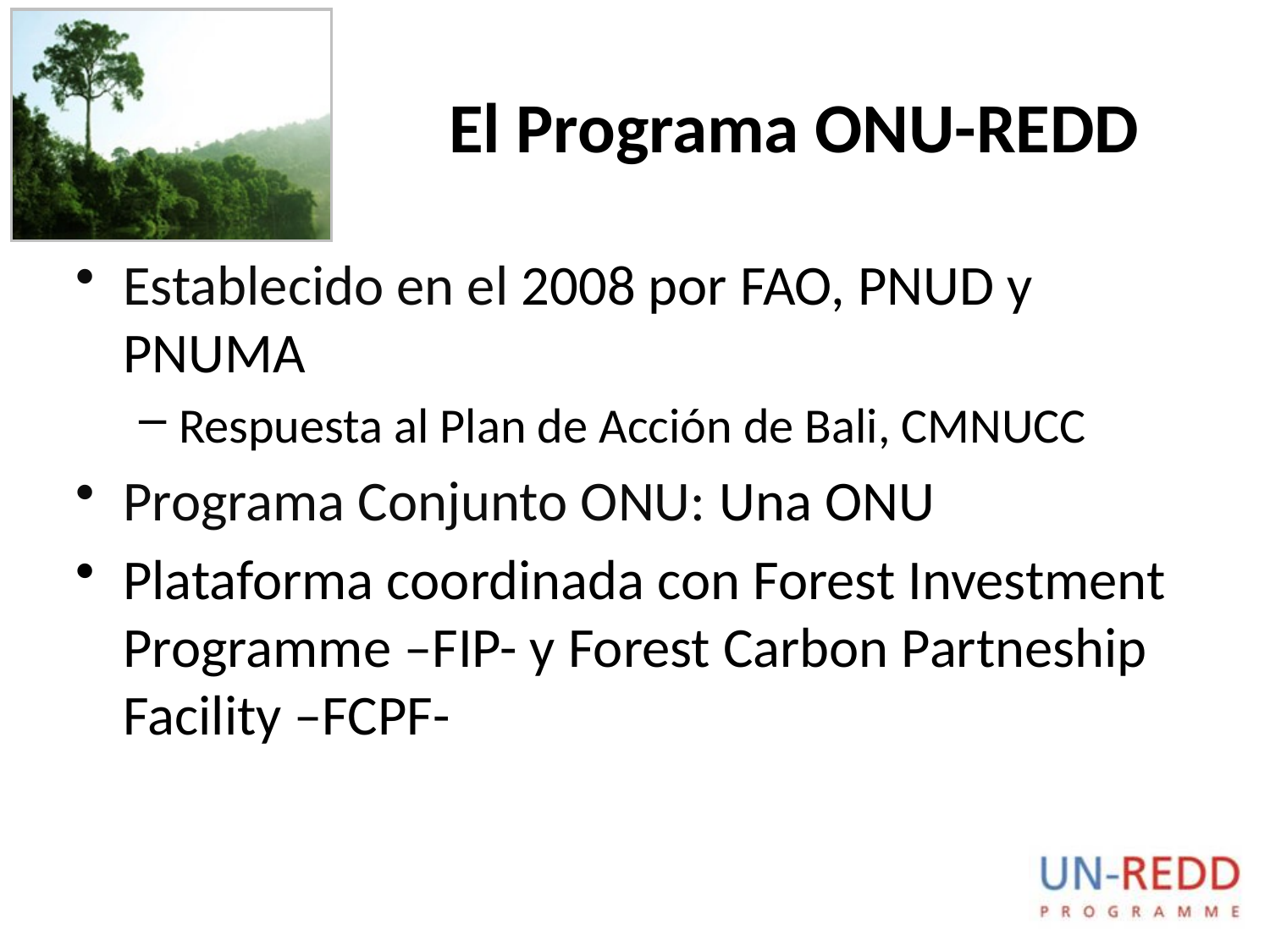

El Programa ONU-REDD

Establecido en el 2008 por FAO, PNUD y PNUMA
Respuesta al Plan de Acción de Bali, CMNUCC
Programa Conjunto ONU: Una ONU
Plataforma coordinada con Forest Investment Programme –FIP- y Forest Carbon Partneship Facility –FCPF-